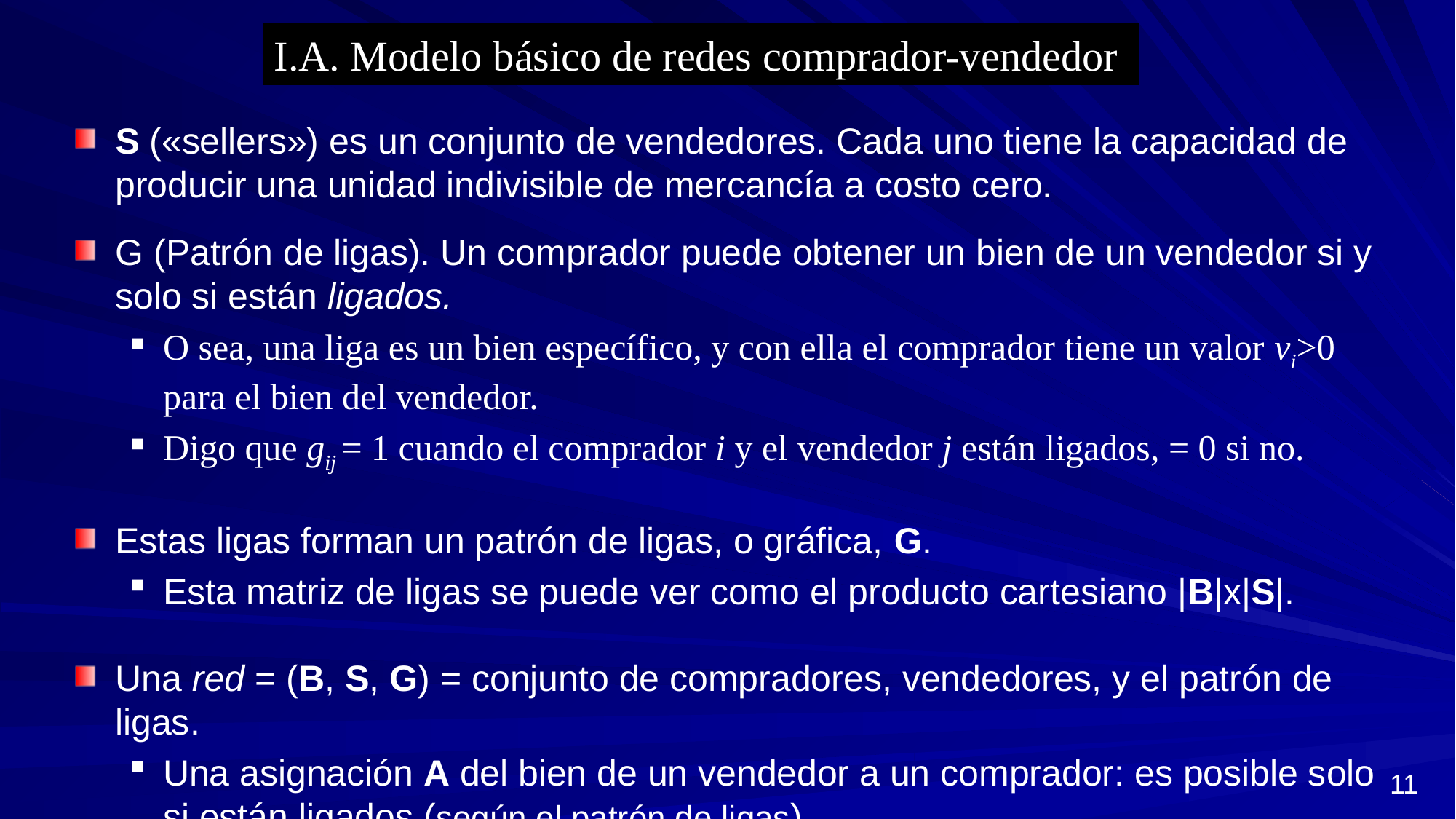

I.A. Modelo básico de redes comprador-vendedor
S («sellers») es un conjunto de vendedores. Cada uno tiene la capacidad de producir una unidad indivisible de mercancía a costo cero.

G (Patrón de ligas). Un comprador puede obtener un bien de un vendedor si y solo si están ligados.
O sea, una liga es un bien específico, y con ella el comprador tiene un valor vi>0 para el bien del vendedor.
Digo que gij = 1 cuando el comprador i y el vendedor j están ligados, = 0 si no.

Estas ligas forman un patrón de ligas, o gráfica, G.
Esta matriz de ligas se puede ver como el producto cartesiano |B|x|S|.

Una red = (B, S, G) = conjunto de compradores, vendedores, y el patrón de ligas.
Una asignación A del bien de un vendedor a un comprador: es posible solo si están ligados (según el patrón de ligas).
11